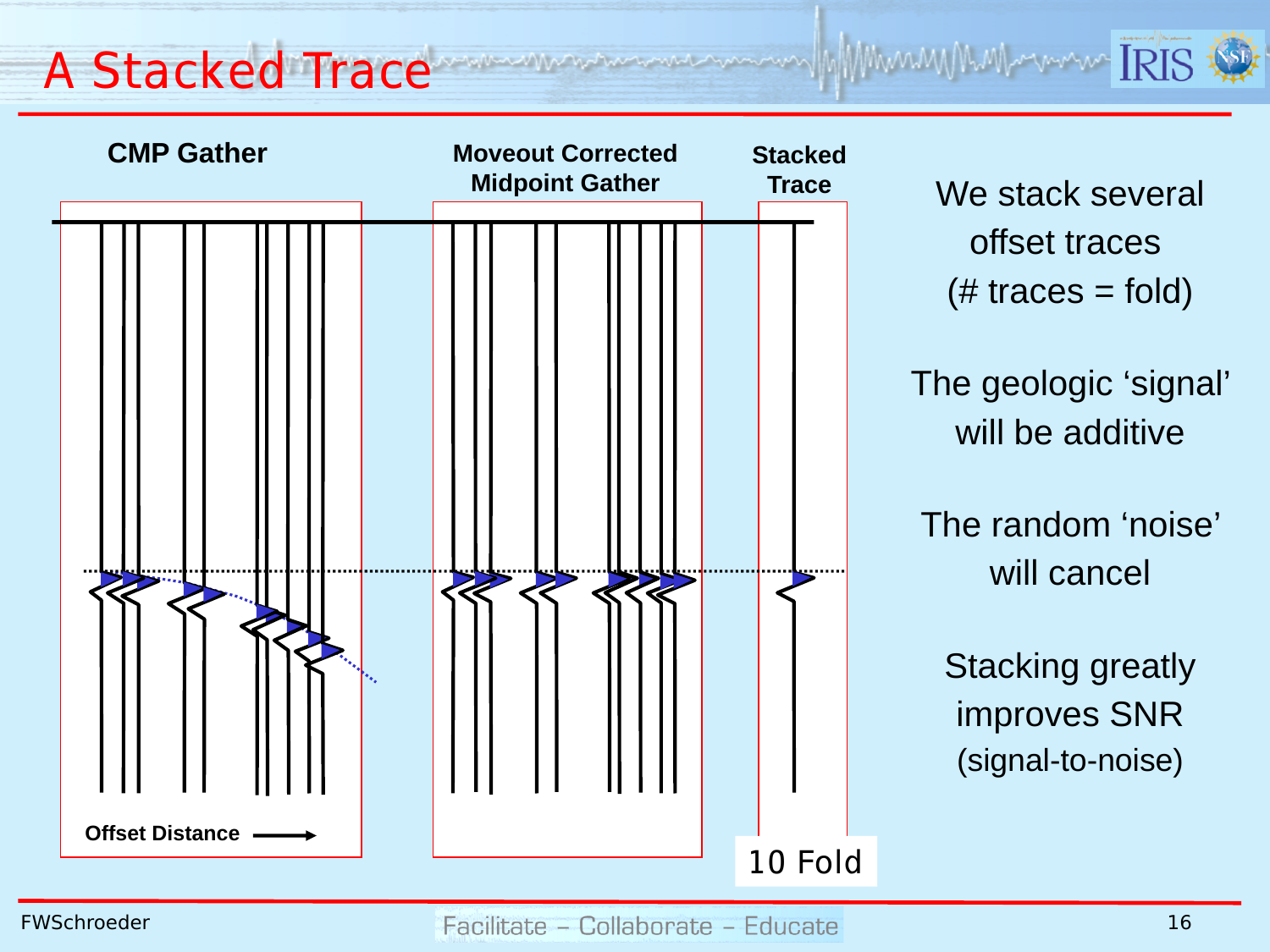

# A Stacked Trace

Stacked
Trace

Moveout Corrected
Midpoint Gather
CMP Gather
We stack several offset traces
(# traces = fold)

The geologic ‘signal’ will be additive

The random ‘noise’ will cancel

Stacking greatly improves SNR
(signal-to-noise)

Offset Distance

10 Fold